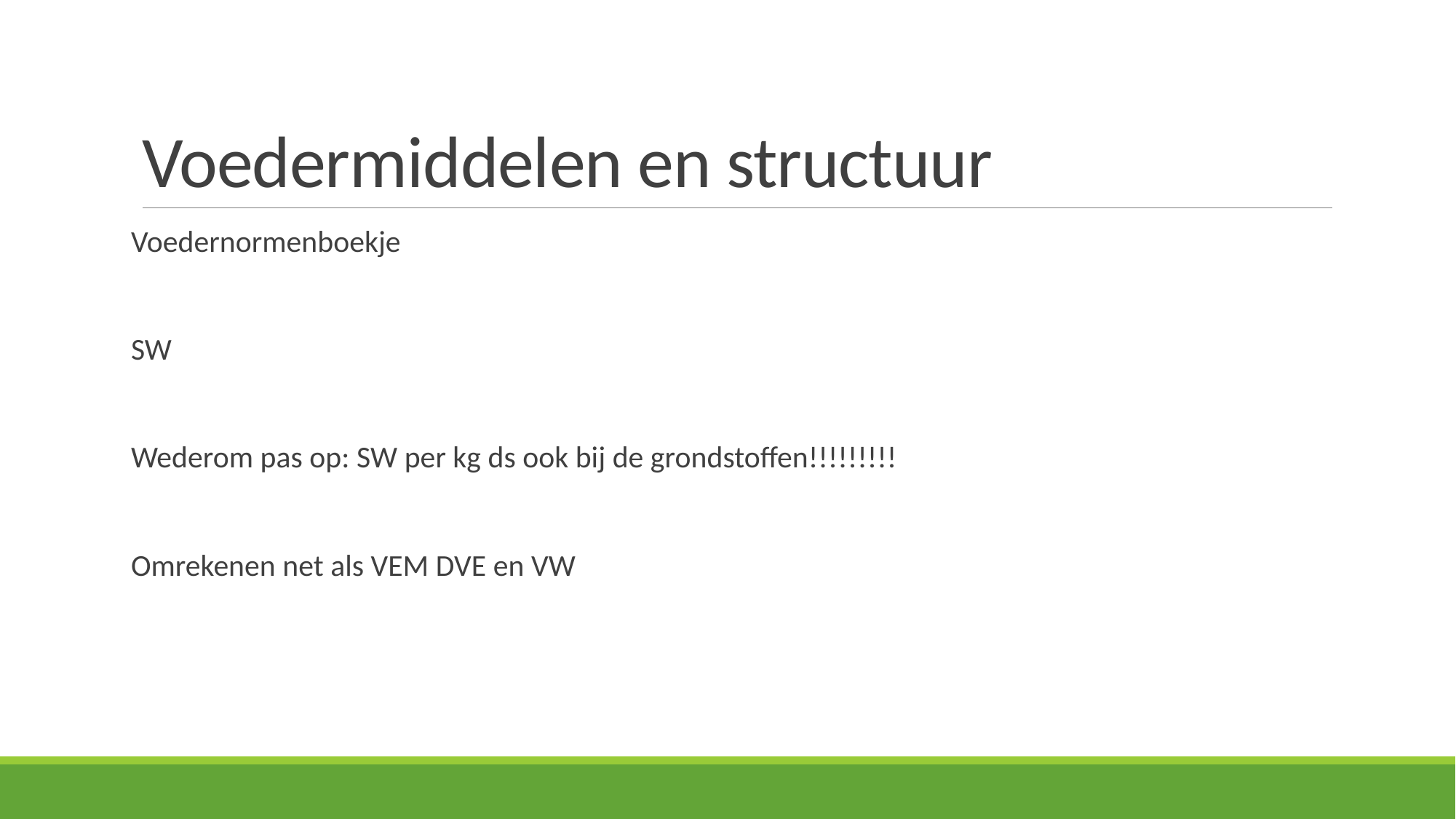

# Voedermiddelen en structuur
Voedernormenboekje

SW

Wederom pas op: SW per kg ds ook bij de grondstoffen!!!!!!!!!

Omrekenen net als VEM DVE en VW